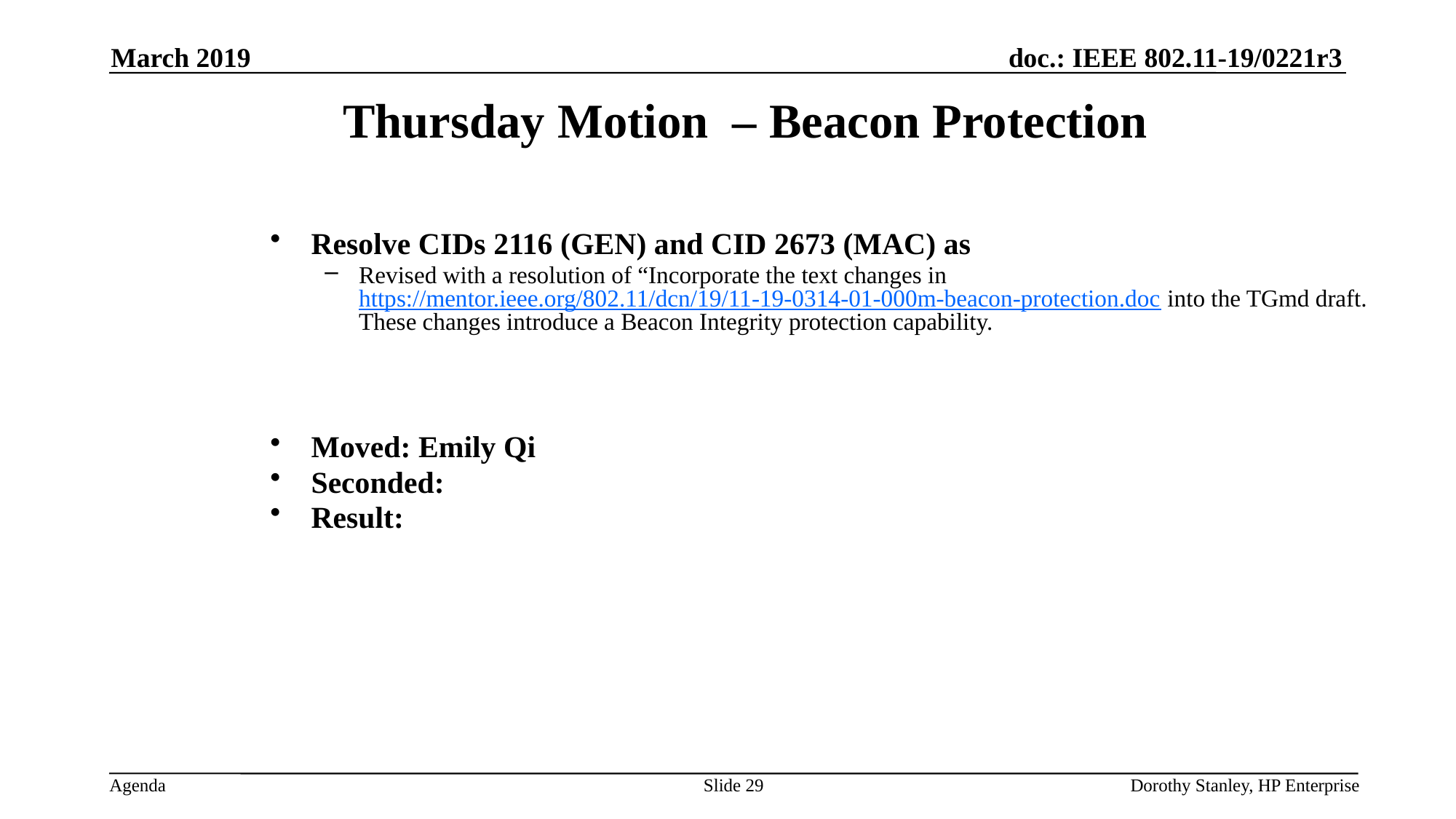

March 2019
Thursday Motion  – Beacon Protection

Resolve CIDs 2116 (GEN) and CID 2673 (MAC) as
Revised with a resolution of “Incorporate the text changes in https://mentor.ieee.org/802.11/dcn/19/11-19-0314-01-000m-beacon-protection.doc into the TGmd draft. These changes introduce a Beacon Integrity protection capability.

Moved: Emily Qi
Seconded:
Result:

Slide 29
Dorothy Stanley, HP Enterprise